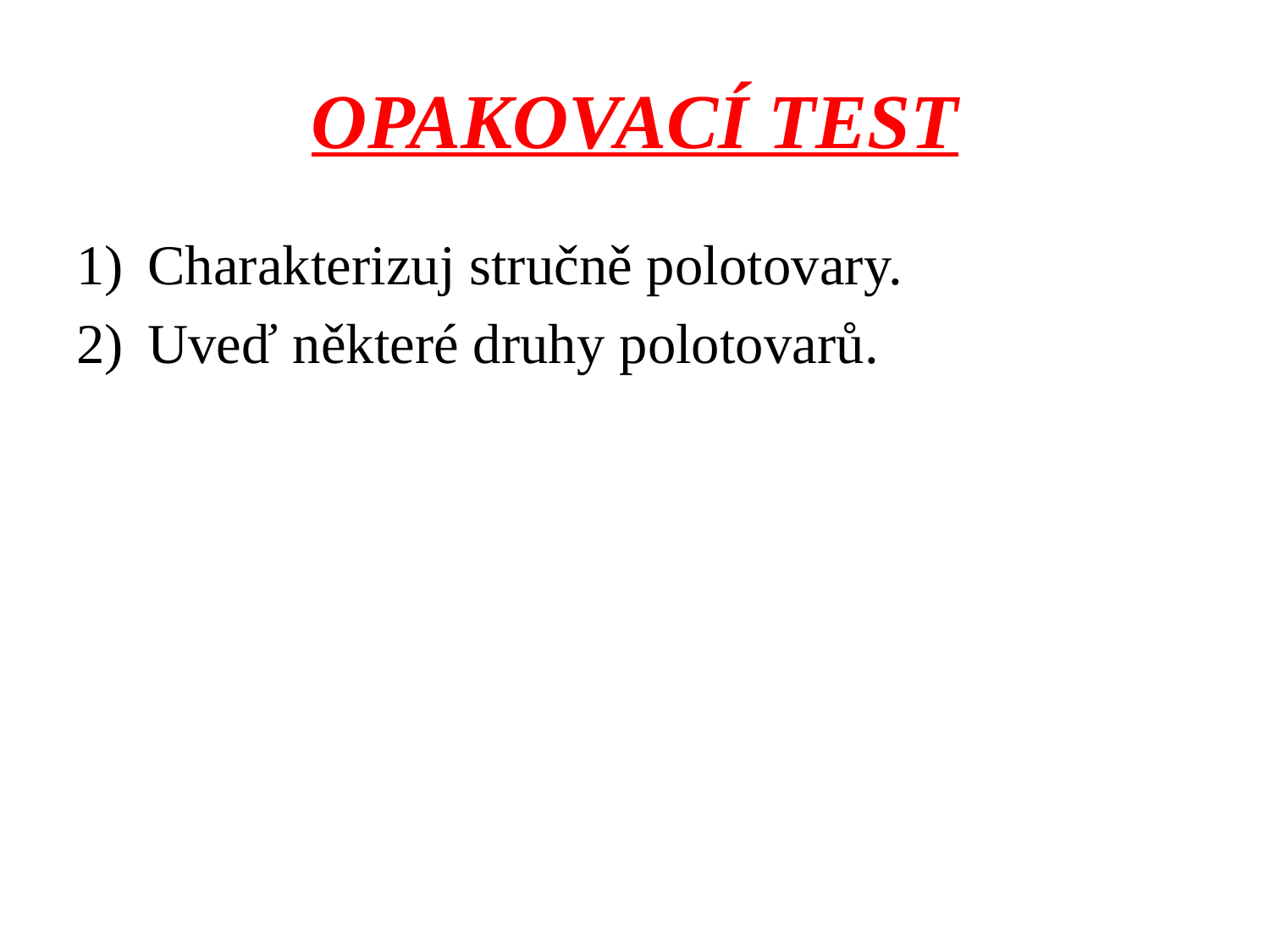

# OPAKOVACÍ TEST
Charakterizuj stručně polotovary.
Uveď některé druhy polotovarů.